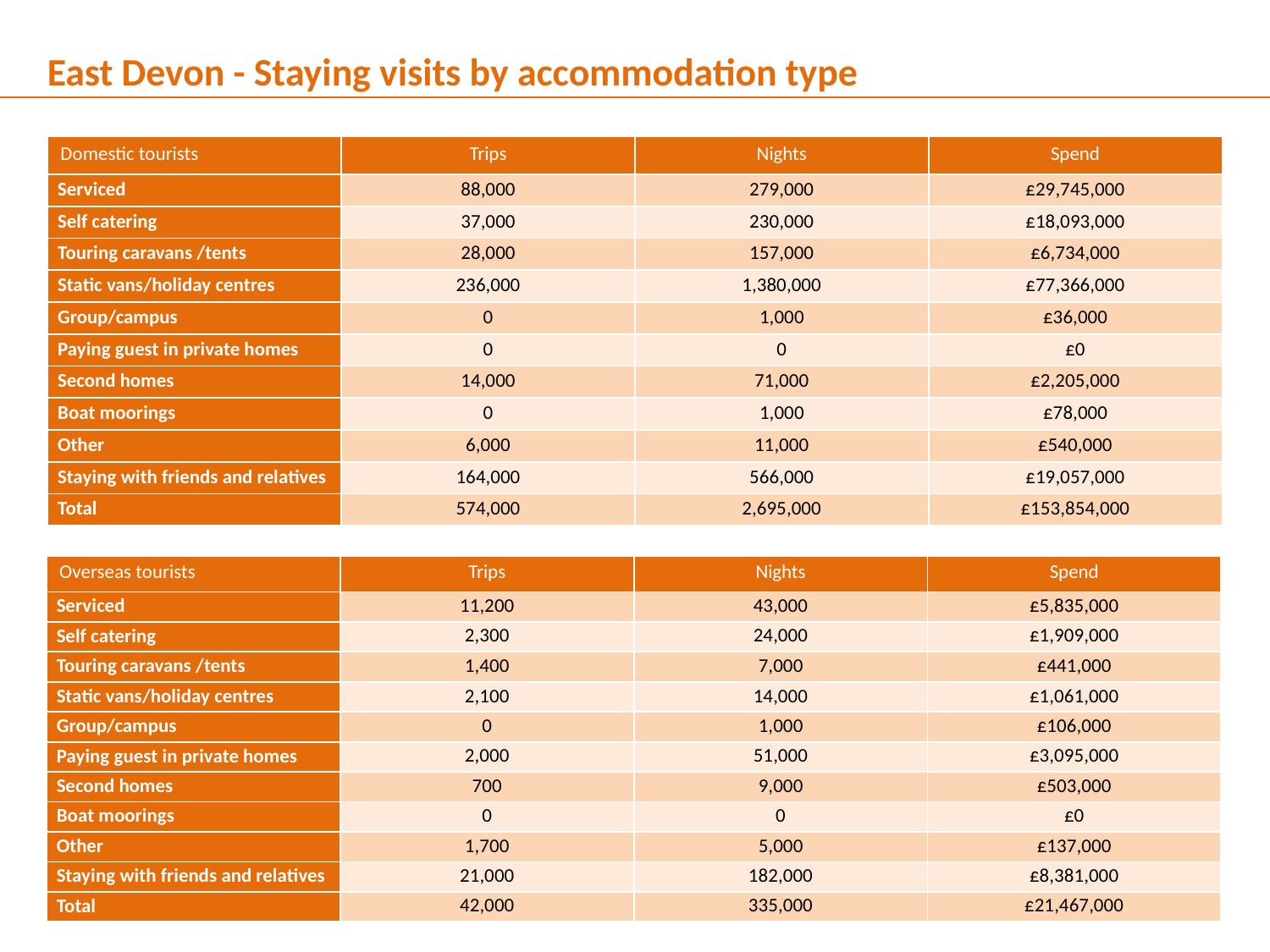

East Devon - Staying visits by accommodation type

| Domestic tourists | Trips | Nights | Spend |
| --- | --- | --- | --- |
| Serviced | 88,000 | 279,000 | £29,745,000 |
| Self catering | 37,000 | 230,000 | £18,093,000 |
| Touring caravans /tents | 28,000 | 157,000 | £6,734,000 |
| Static vans/holiday centres | 236,000 | 1,380,000 | £77,366,000 |
| Group/campus | 0 | 1,000 | £36,000 |
| Paying guest in private homes | 0 | 0 | £0 |
| Second homes | 14,000 | 71,000 | £2,205,000 |
| Boat moorings | 0 | 1,000 | £78,000 |
| Other | 6,000 | 11,000 | £540,000 |
| Staying with friends and relatives | 164,000 | 566,000 | £19,057,000 |
| Total | 574,000 | 2,695,000 | £153,854,000 |
| Overseas tourists | Trips | Nights | Spend |
| --- | --- | --- | --- |
| Serviced | 11,200 | 43,000 | £5,835,000 |
| Self catering | 2,300 | 24,000 | £1,909,000 |
| Touring caravans /tents | 1,400 | 7,000 | £441,000 |
| Static vans/holiday centres | 2,100 | 14,000 | £1,061,000 |
| Group/campus | 0 | 1,000 | £106,000 |
| Paying guest in private homes | 2,000 | 51,000 | £3,095,000 |
| Second homes | 700 | 9,000 | £503,000 |
| Boat moorings | 0 | 0 | £0 |
| Other | 1,700 | 5,000 | £137,000 |
| Staying with friends and relatives | 21,000 | 182,000 | £8,381,000 |
| Total | 42,000 | 335,000 | £21,467,000 |